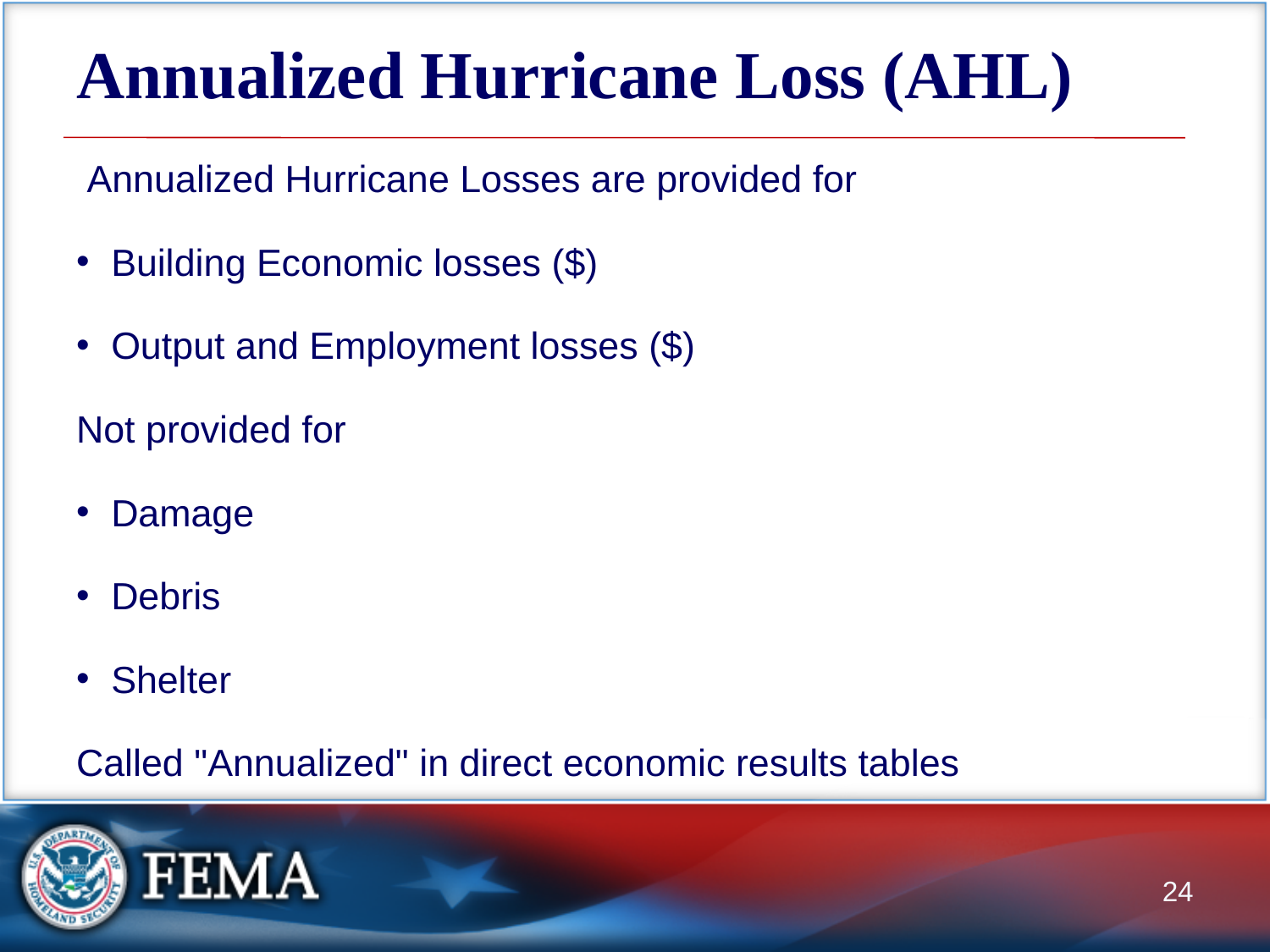

# Annualized Hurricane Loss (AHL)
 Annualized Hurricane Losses are provided for
Building Economic losses ($)
Output and Employment losses ($)
Not provided for
Damage
Debris
Shelter
Called "Annualized" in direct economic results tables
24